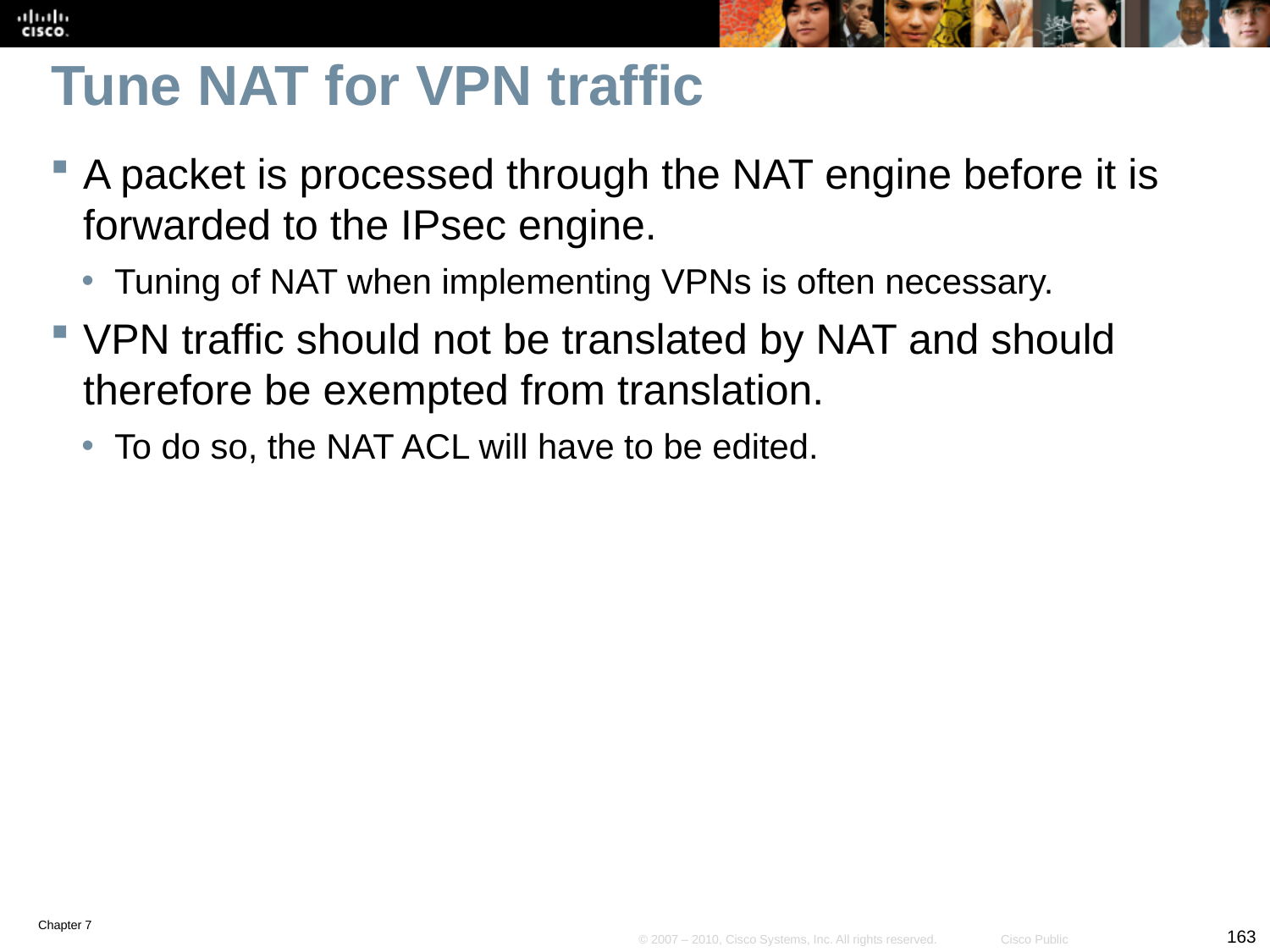

# Tune NAT for VPN traffic
A packet is processed through the NAT engine before it is forwarded to the IPsec engine.
Tuning of NAT when implementing VPNs is often necessary.
VPN traffic should not be translated by NAT and should therefore be exempted from translation.
To do so, the NAT ACL will have to be edited.